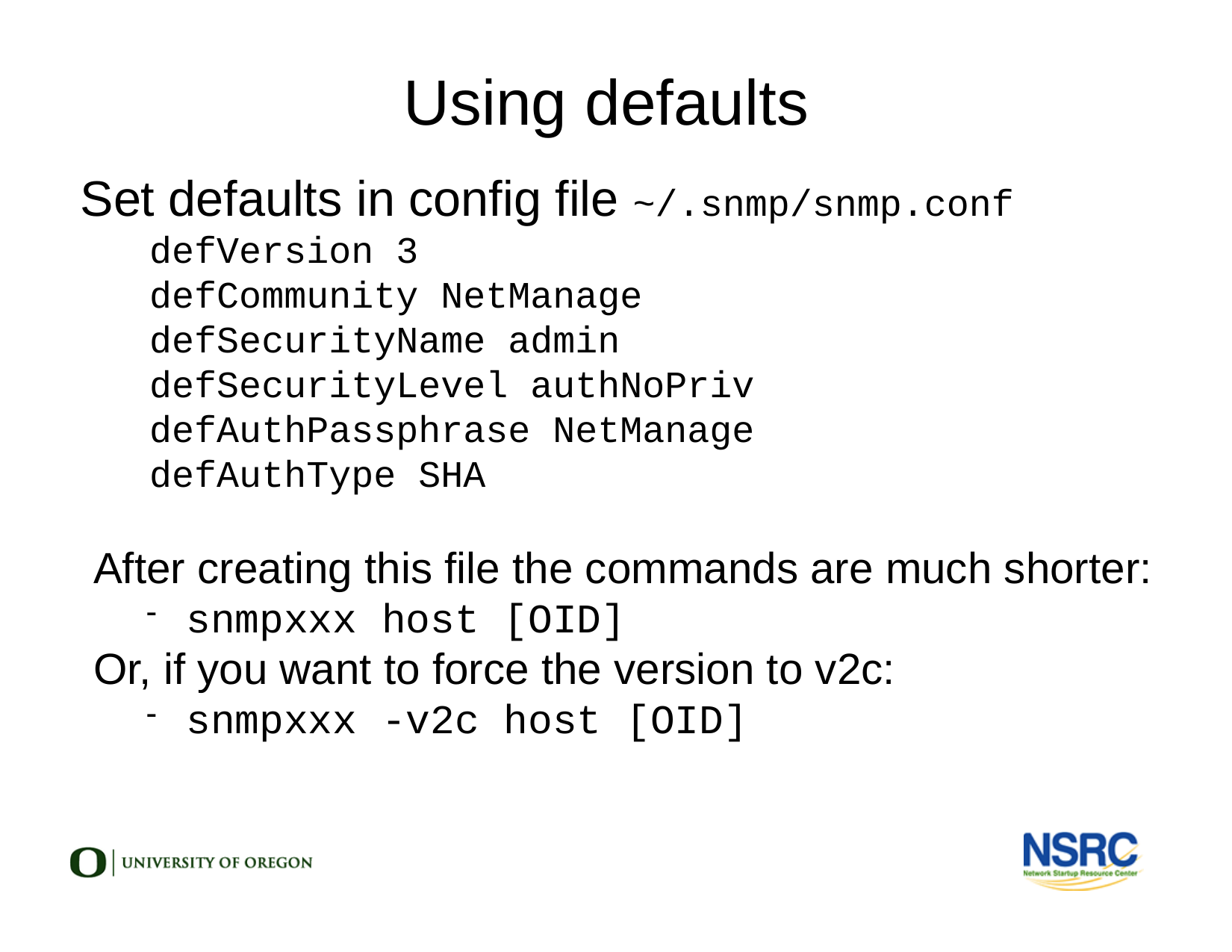

Using defaults
Set defaults in config file ~/.snmp/snmp.conf
defVersion 3
defCommunity NetManage
defSecurityName admin
defSecurityLevel authNoPriv
defAuthPassphrase NetManage
defAuthType SHA
After creating this file the commands are much shorter:
snmpxxx host [OID]
Or, if you want to force the version to v2c:
snmpxxx -v2c host [OID]